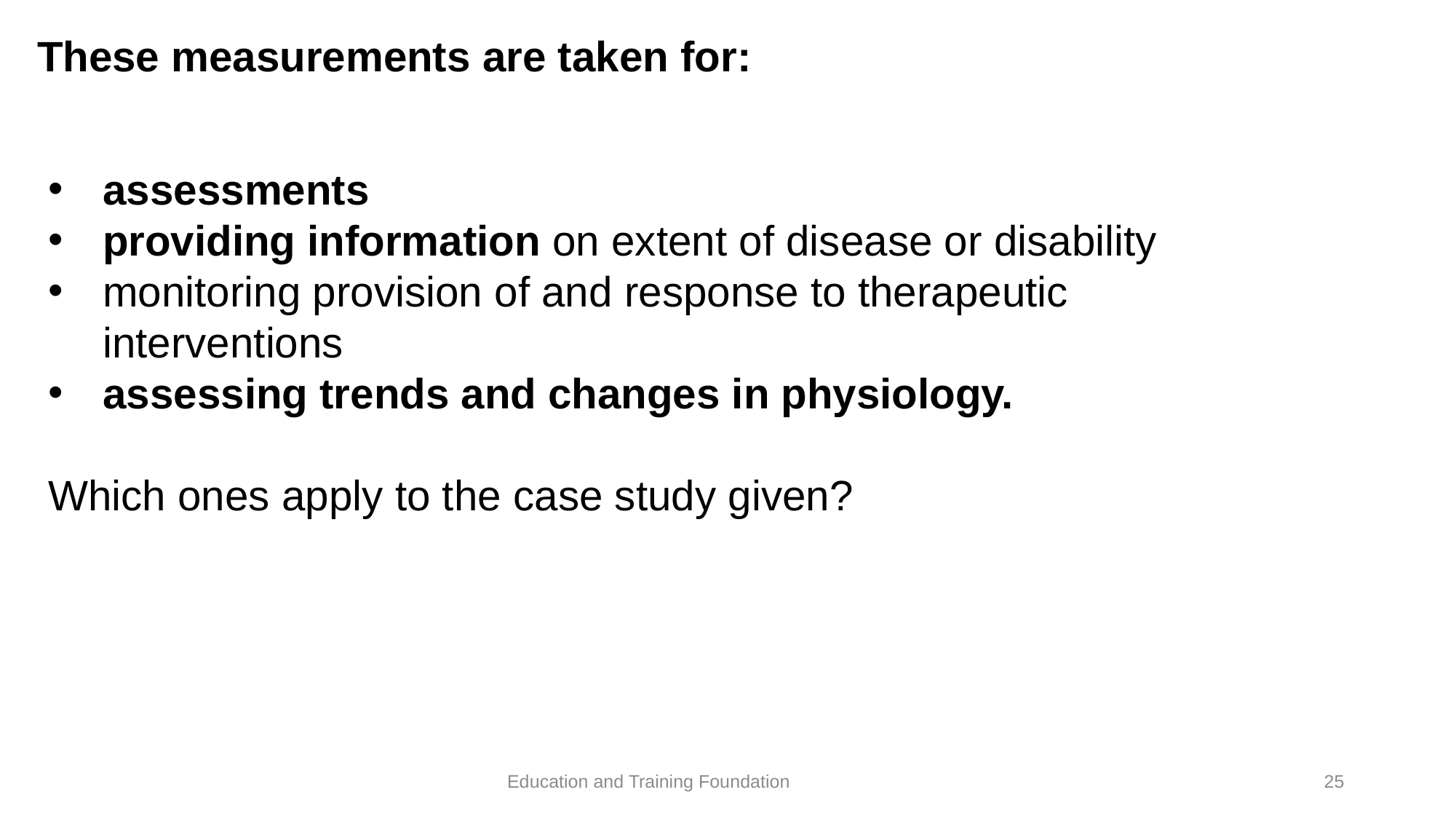

# These measurements are taken for:
assessments
providing information on extent of disease or disability
monitoring provision of and response to therapeutic interventions
assessing trends and changes in physiology.

Which ones apply to the case study given?
25
Education and Training Foundation